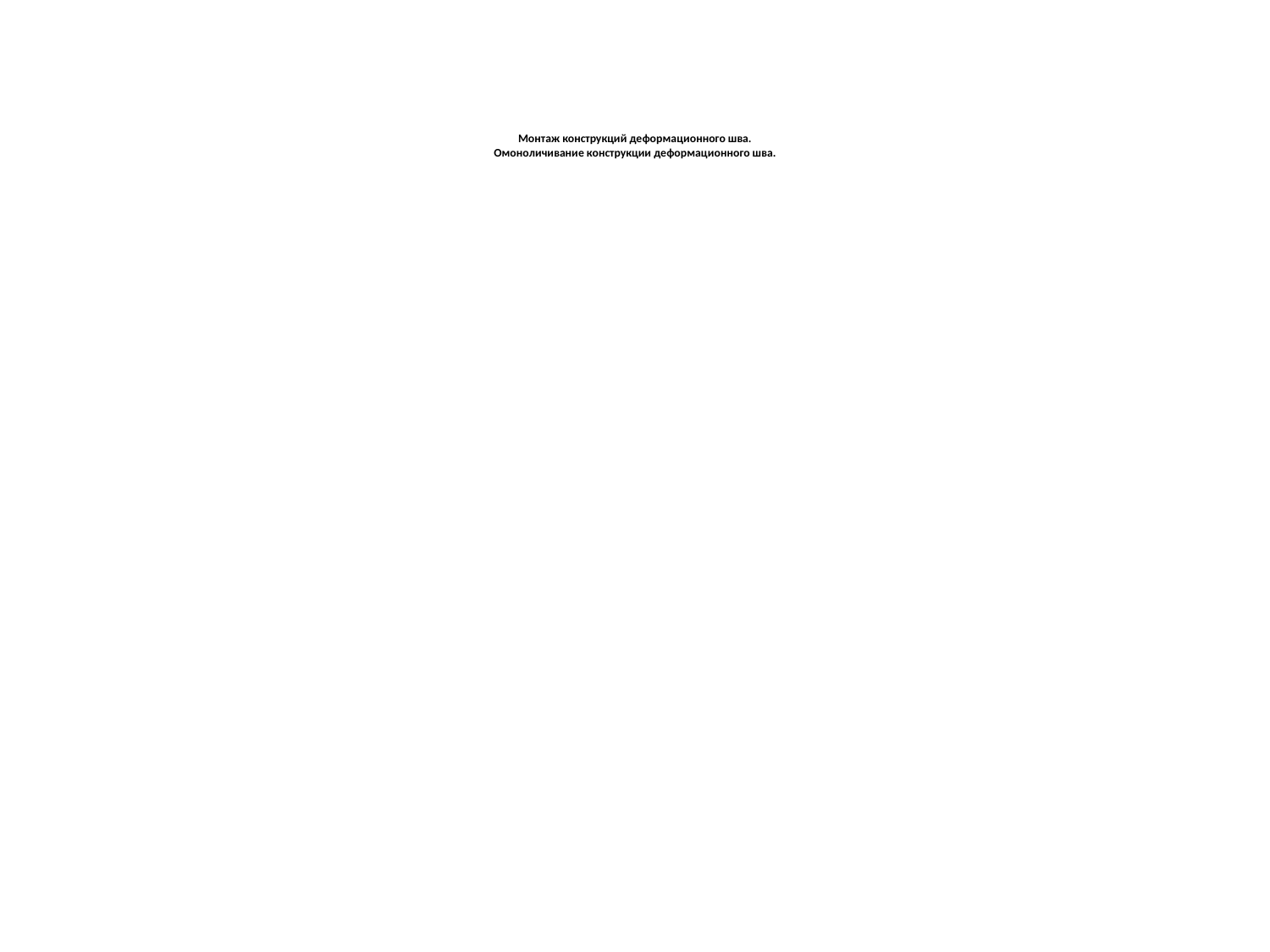

# Монтаж конструкций деформационного шва. Омоноличивание конструкции деформационного шва.